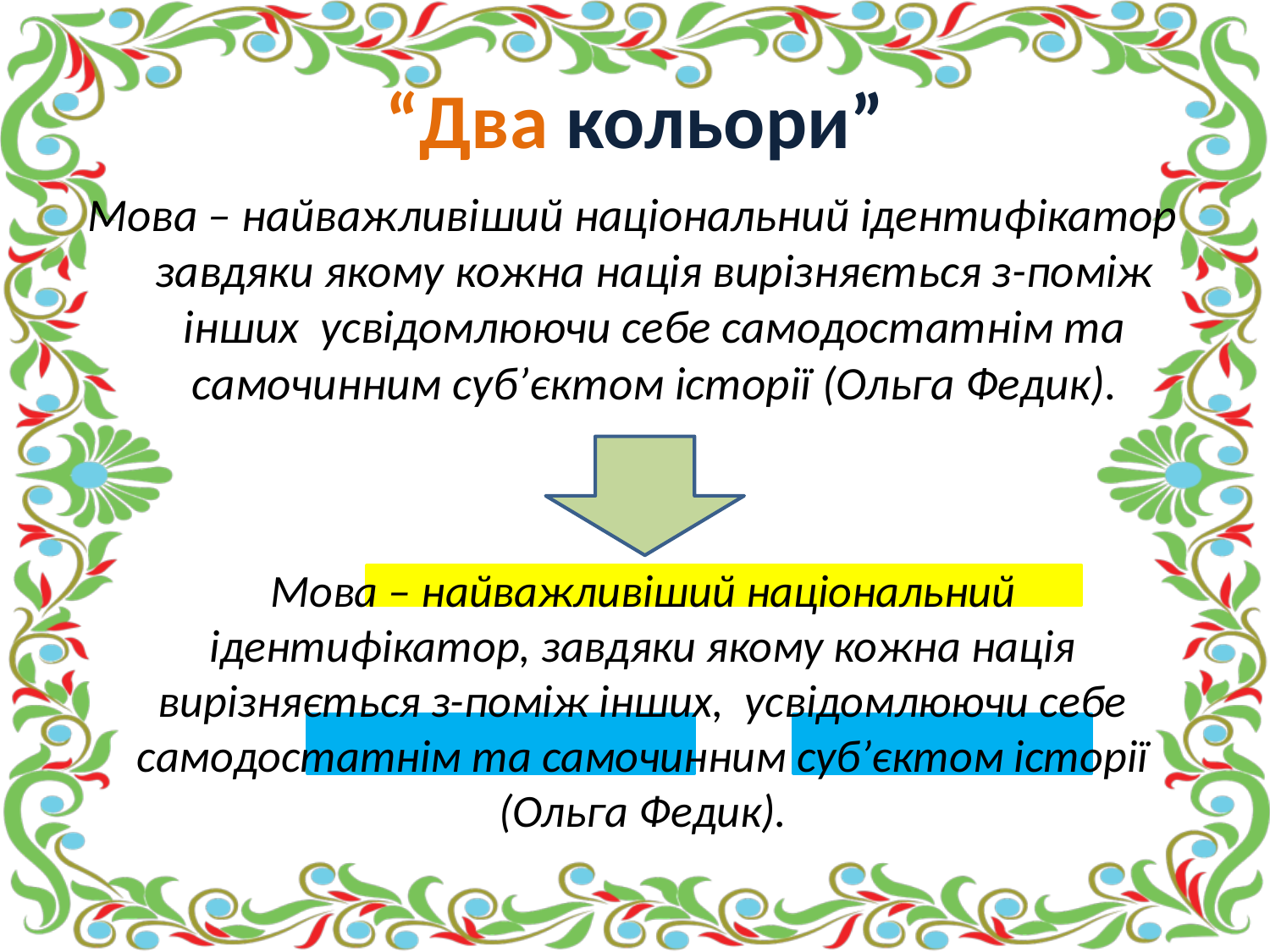

# “Два кольори”
Мова – найважливіший національний ідентифікатор завдяки якому кожна нація вирізняється з-поміж інших  усвідомлюючи себе самодостатнім та самочинним суб’єктом історії (Ольга Федик).

Мова – найважливіший національний
ідентифікатор, завдяки якому кожна нація вирізняється з-поміж інших,  усвідомлюючи себе самодостатнім та самочинним суб’єктом історії (Ольга Федик).